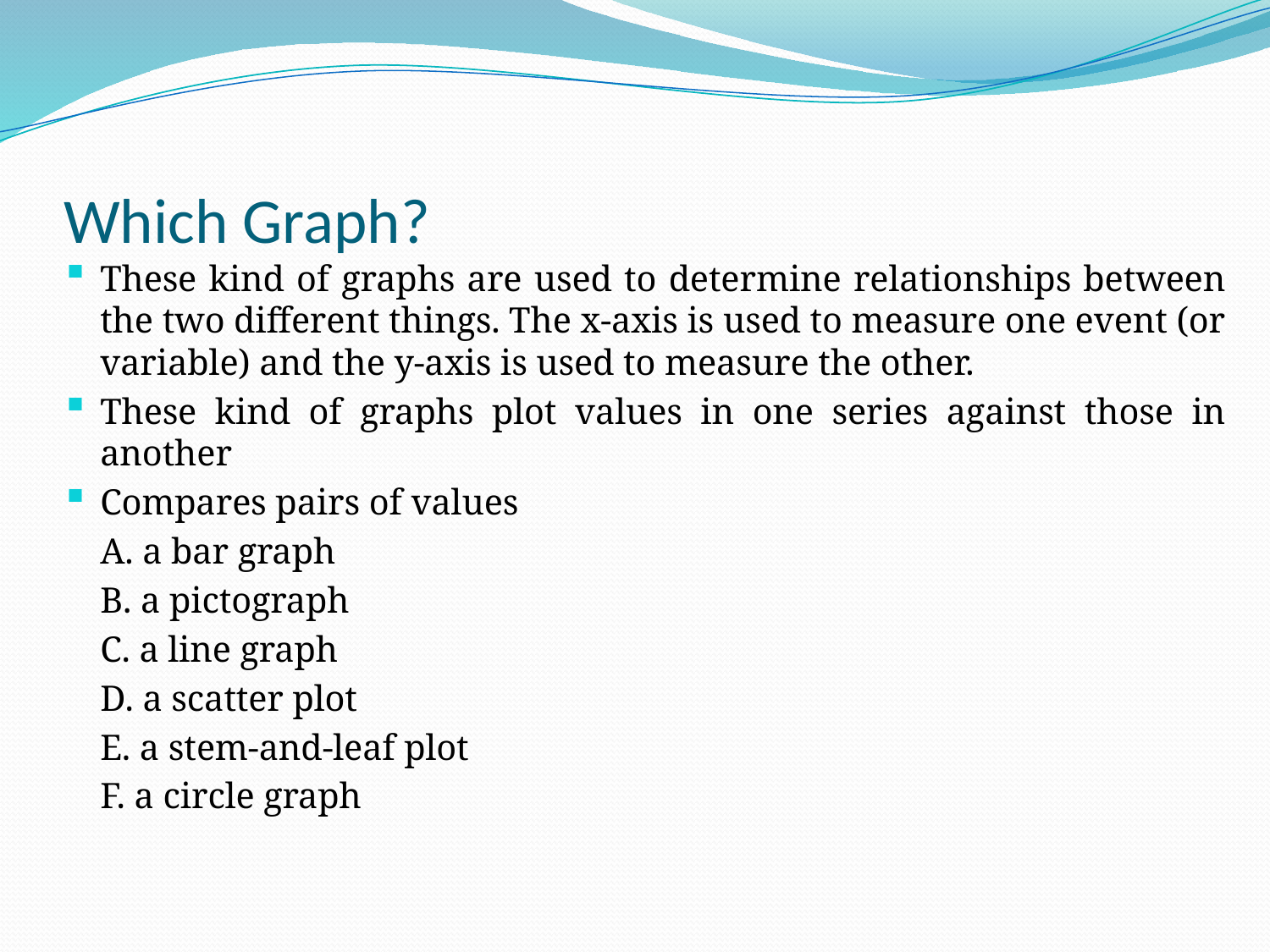

# Which Graph?

These kind of graphs are used to determine relationships between the two different things. The x-axis is used to measure one event (or variable) and the y-axis is used to measure the other.
These kind of graphs plot values in one series against those in another
Compares pairs of values
		A. a bar graph
		B. a pictograph
		C. a line graph
		D. a scatter plot
		E. a stem-and-leaf plot
		F. a circle graph